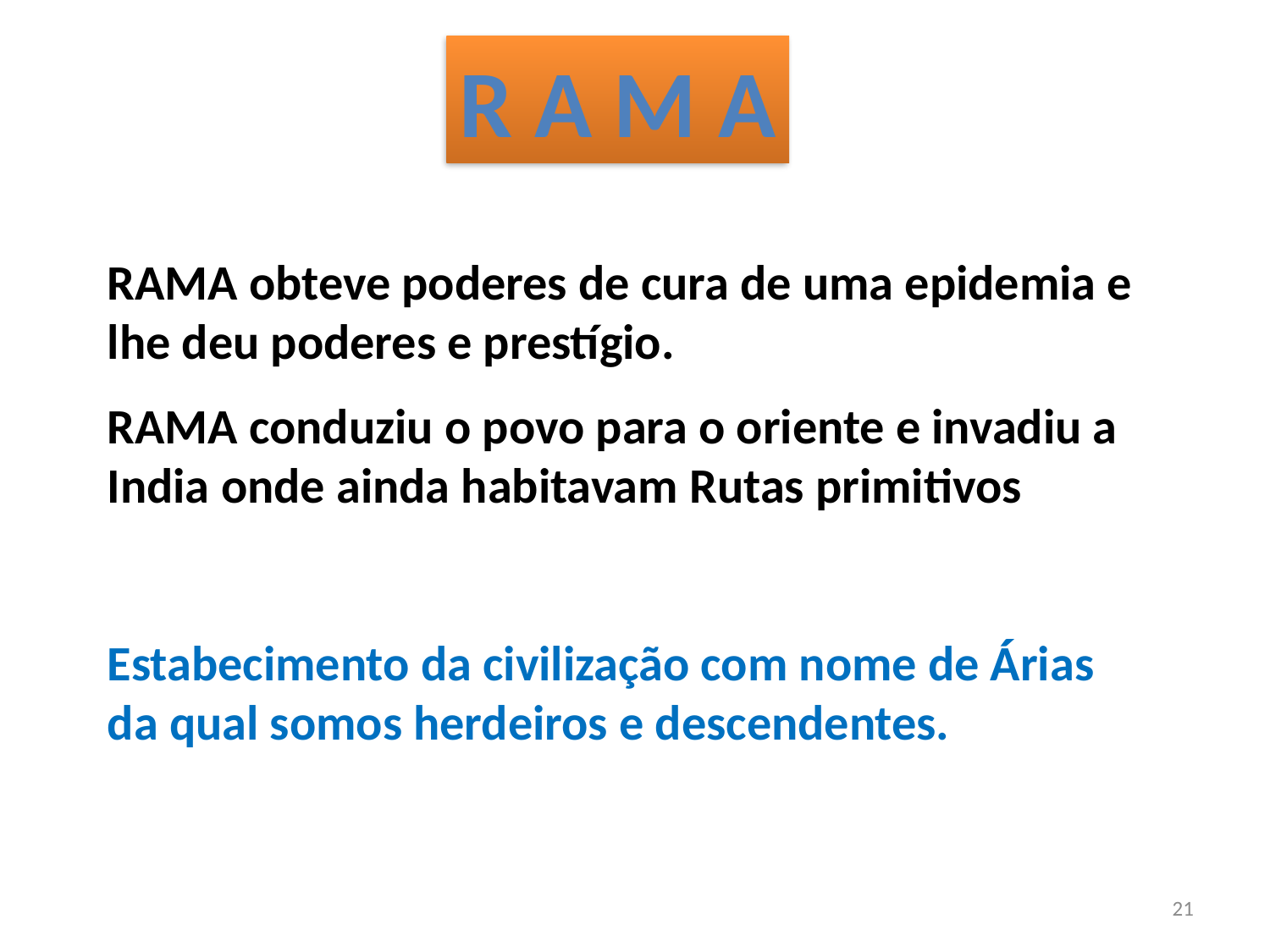

R A M A
RAMA obteve poderes de cura de uma epidemia e lhe deu poderes e prestígio.

RAMA conduziu o povo para o oriente e invadiu a India onde ainda habitavam Rutas primitivos

Estabecimento da civilização com nome de Árias da qual somos herdeiros e descendentes.
21